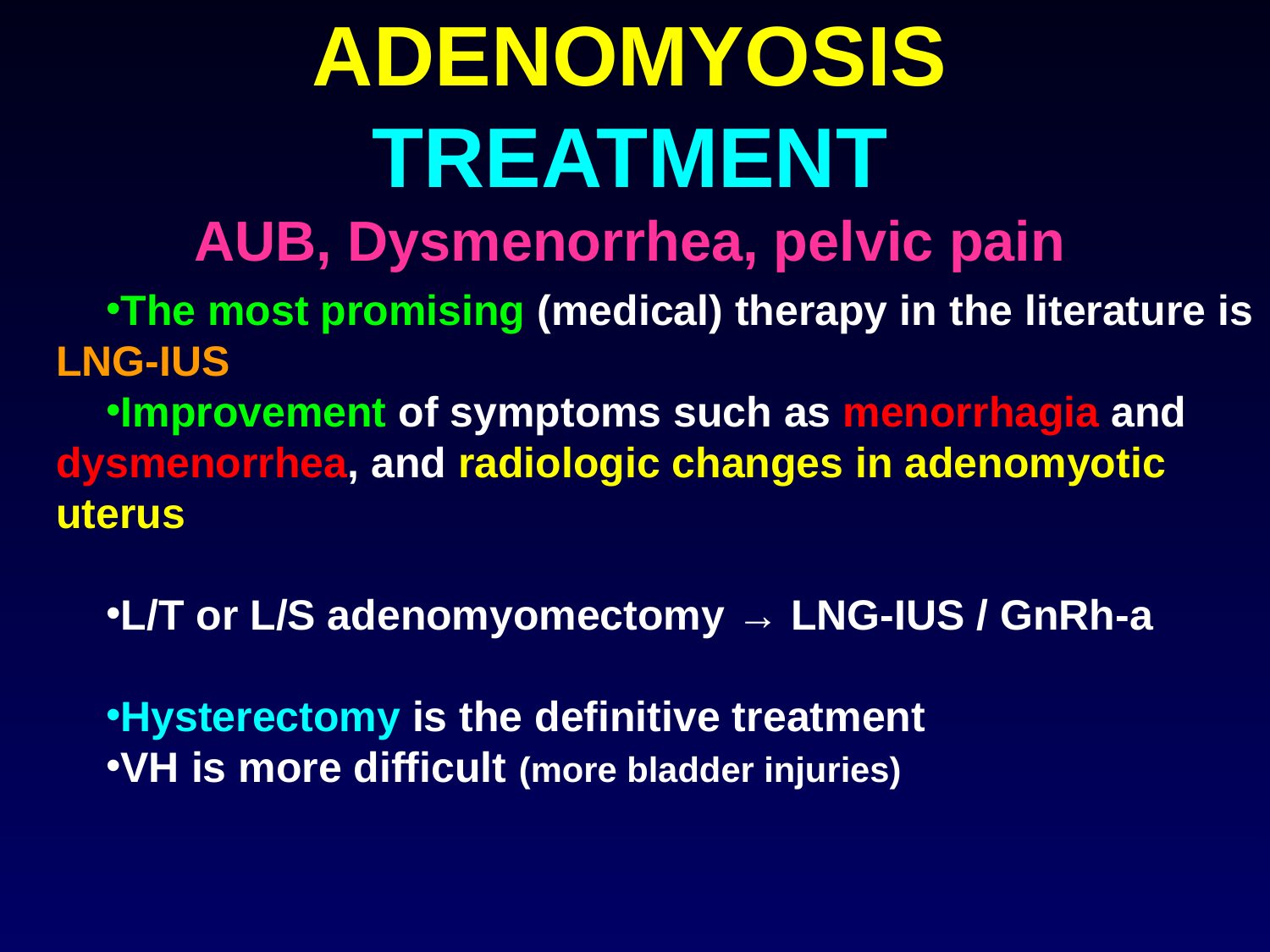

# ADENOMYOSIS TREATMENT AUB, Dysmenorrhea, pelvic pain

The most promising (medical) therapy in the literature is LNG-IUS
Improvement of symptoms such as menorrhagia and dysmenorrhea, and radiologic changes in adenomyotic uterus

L/T or L/S adenomyomectomy → LNG-IUS / GnRh-a

Hysterectomy is the definitive treatment
VH is more difficult (more bladder injuries)